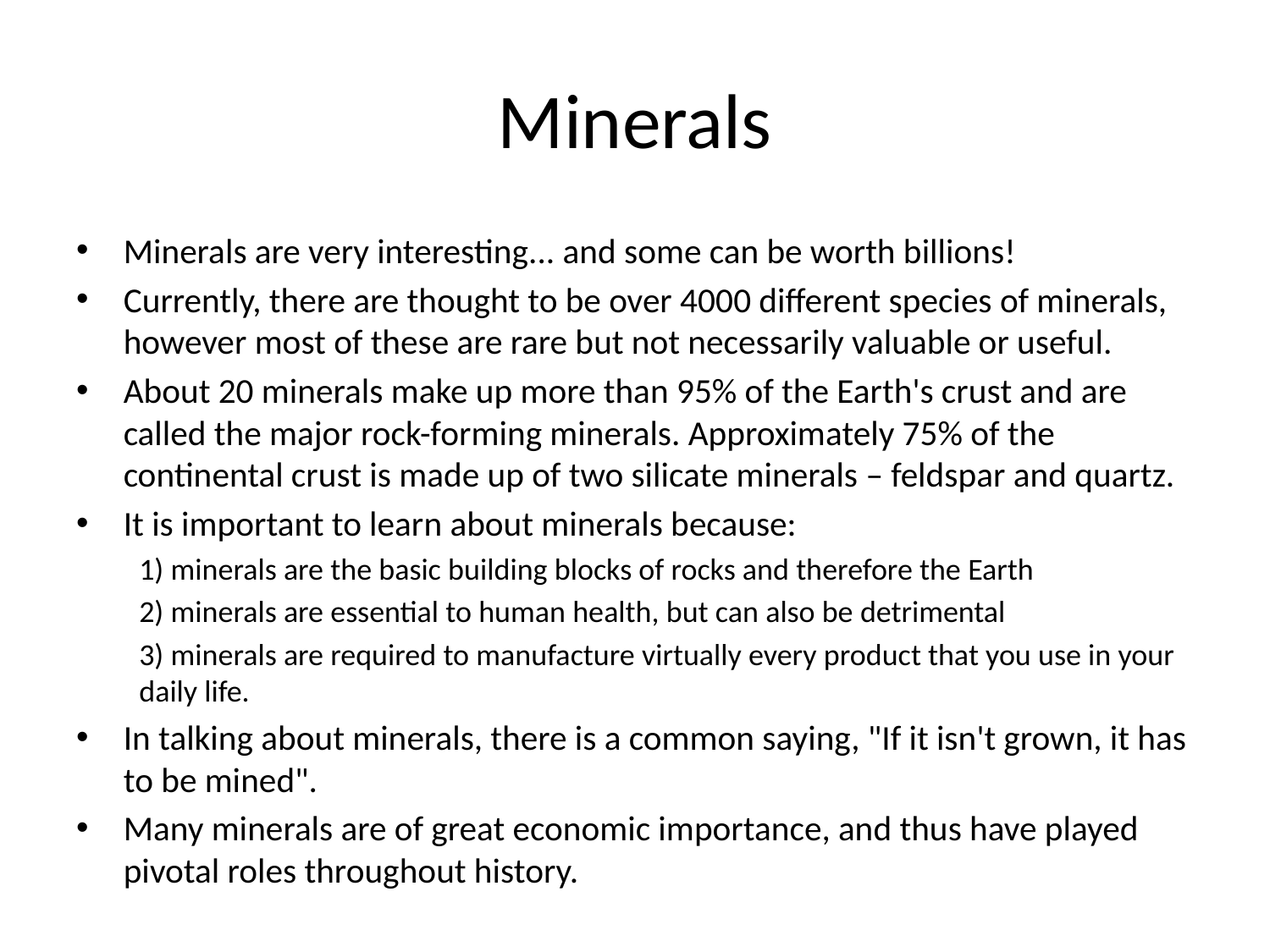

# Minerals
Minerals are very interesting... and some can be worth billions!
Currently, there are thought to be over 4000 different species of minerals, however most of these are rare but not necessarily valuable or useful.
About 20 minerals make up more than 95% of the Earth's crust and are called the major rock-forming minerals. Approximately 75% of the continental crust is made up of two silicate minerals – feldspar and quartz.
It is important to learn about minerals because:
1) minerals are the basic building blocks of rocks and therefore the Earth
2) minerals are essential to human health, but can also be detrimental
3) minerals are required to manufacture virtually every product that you use in your daily life.
In talking about minerals, there is a common saying, "If it isn't grown, it has to be mined".
Many minerals are of great economic importance, and thus have played pivotal roles throughout history.